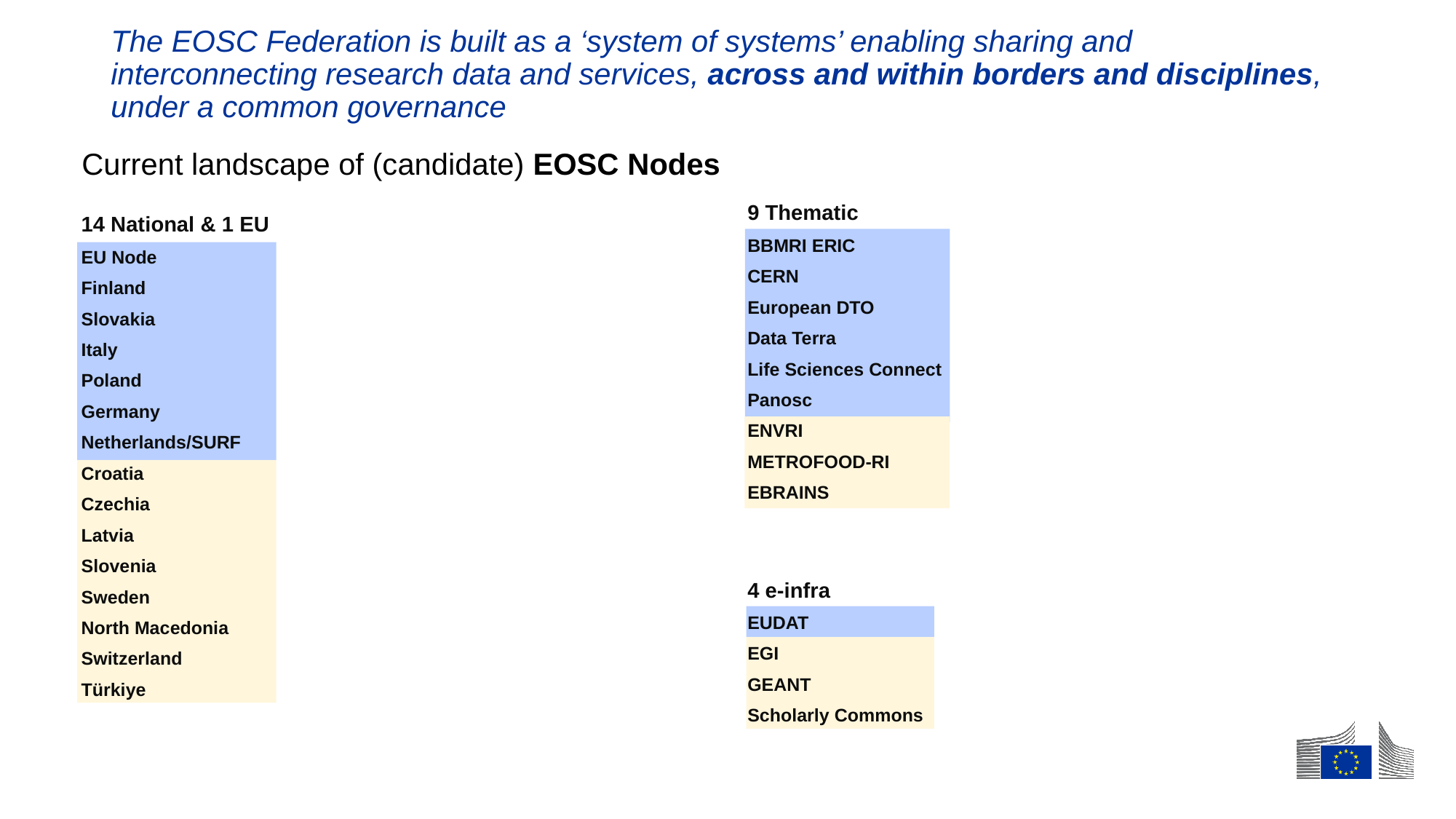

# The EOSC Federation is built as a ‘system of systems’ enabling sharing and interconnecting research data and services, across and within borders and disciplines, under a common governance
Current landscape of (candidate) EOSC Nodes
9 Thematic
BBMRI ERIC
CERN
European DTO
Data Terra
Life Sciences Connect
Panosc
ENVRI
METROFOOD-RI
EBRAINS
14 National & 1 EU
EU Node
Finland
Slovakia
Italy
Poland
Germany
Netherlands/SURF
Croatia
Czechia
Latvia
Slovenia
Sweden
North Macedonia
Switzerland
Türkiye

4 e-infra
EUDAT
EGI
GEANT
Scholarly Commons